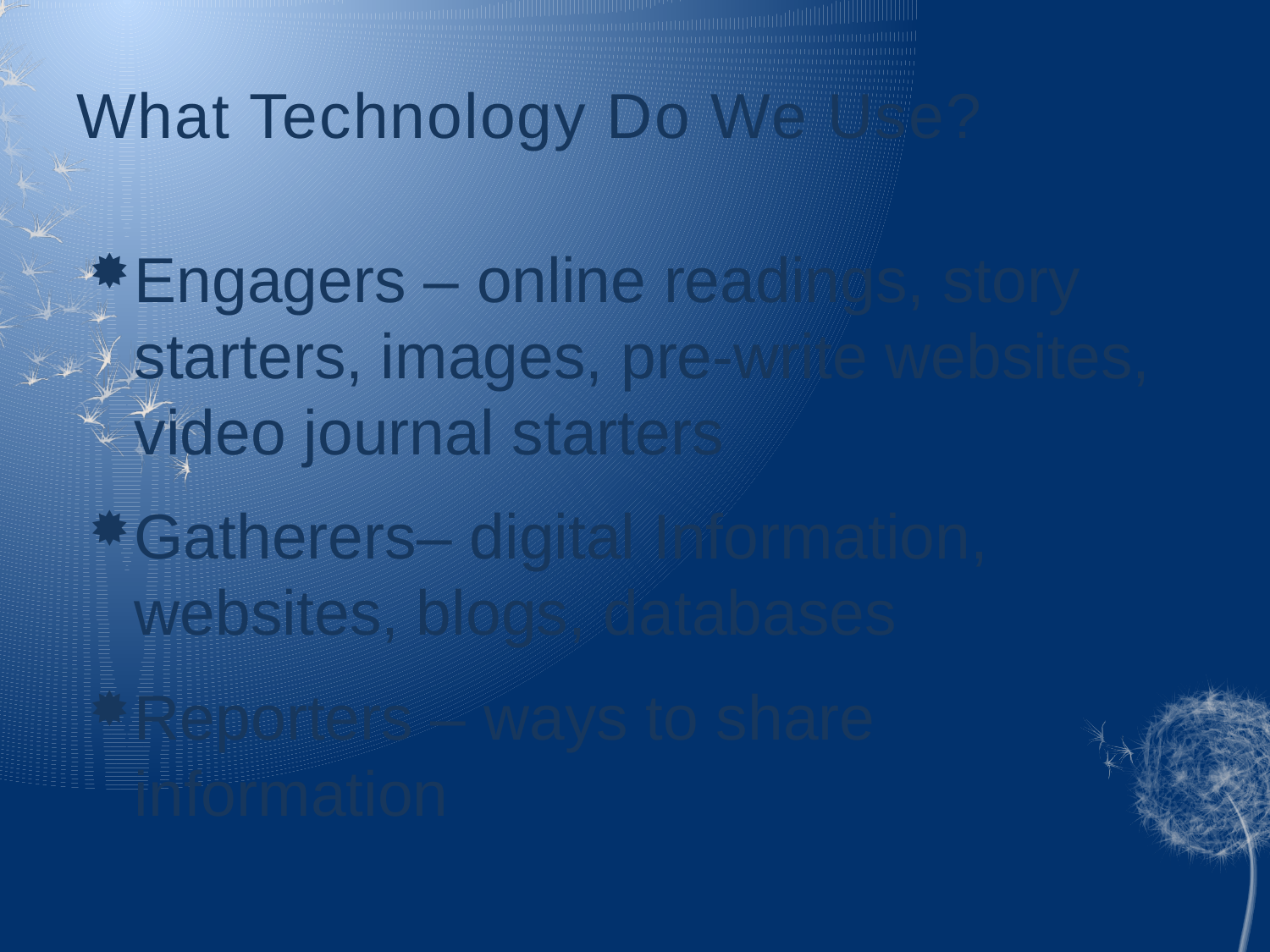

# What Technology Do We Use?
Engagers – online readings, story starters, images, pre-write websites, video journal starters
Gatherers– digital Information, websites, blogs, databases
Reporters – ways to share information